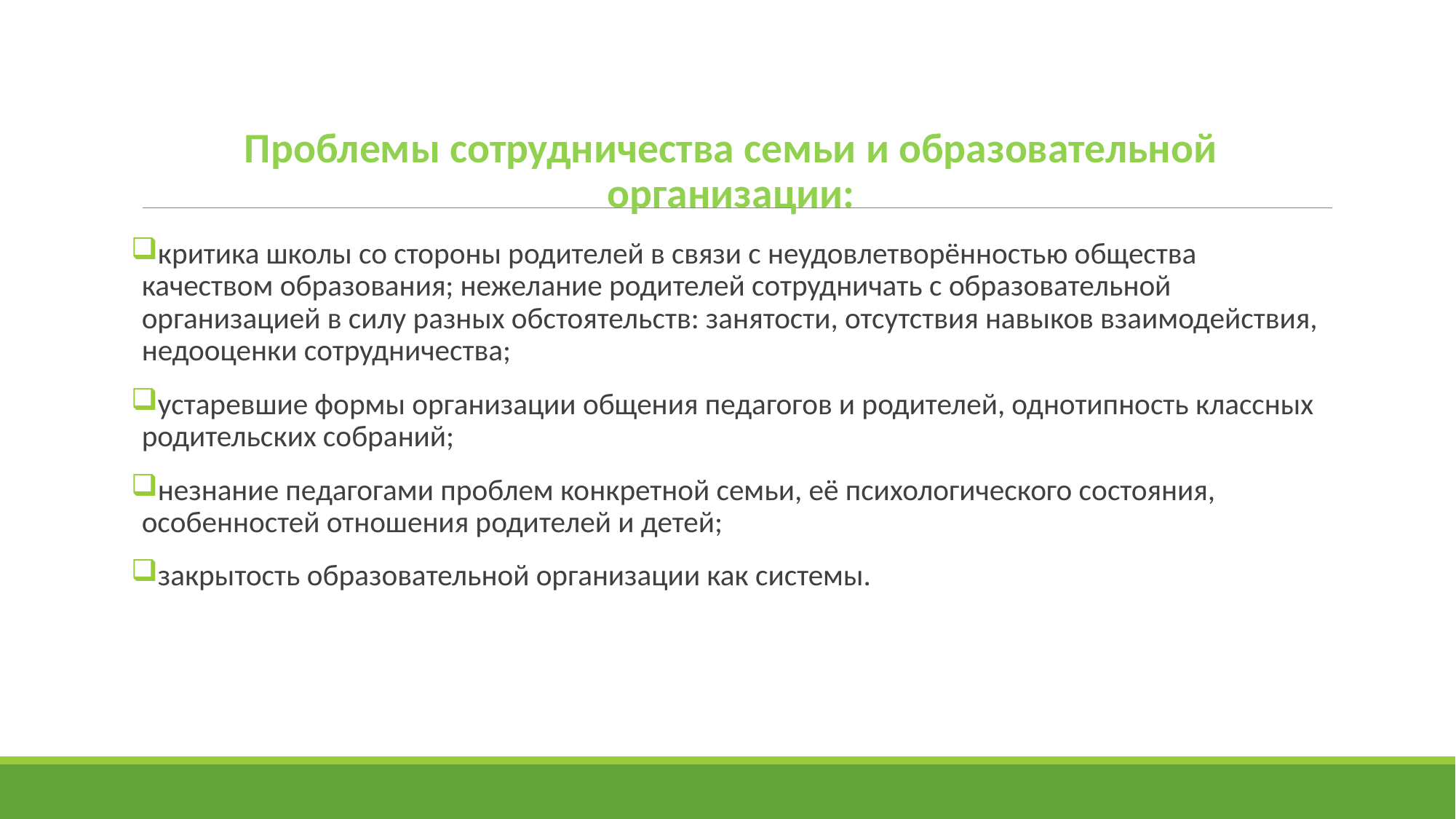

#
Проблемы сотрудничества семьи и образовательной организации:
критика школы со стороны родителей в связи с неудовлетворённостью общества качеством образования; нежелание родителей сотрудничать с образовательной организацией в силу разных обстоятельств: занятости, отсутствия навыков взаимодействия, недооценки сотрудничества;
устаревшие формы организации общения педагогов и родителей, однотипность классных родительских собраний;
незнание педагогами проблем конкретной семьи, её психологического состояния, особенностей отношения родителей и детей;
закрытость образовательной организации как системы.